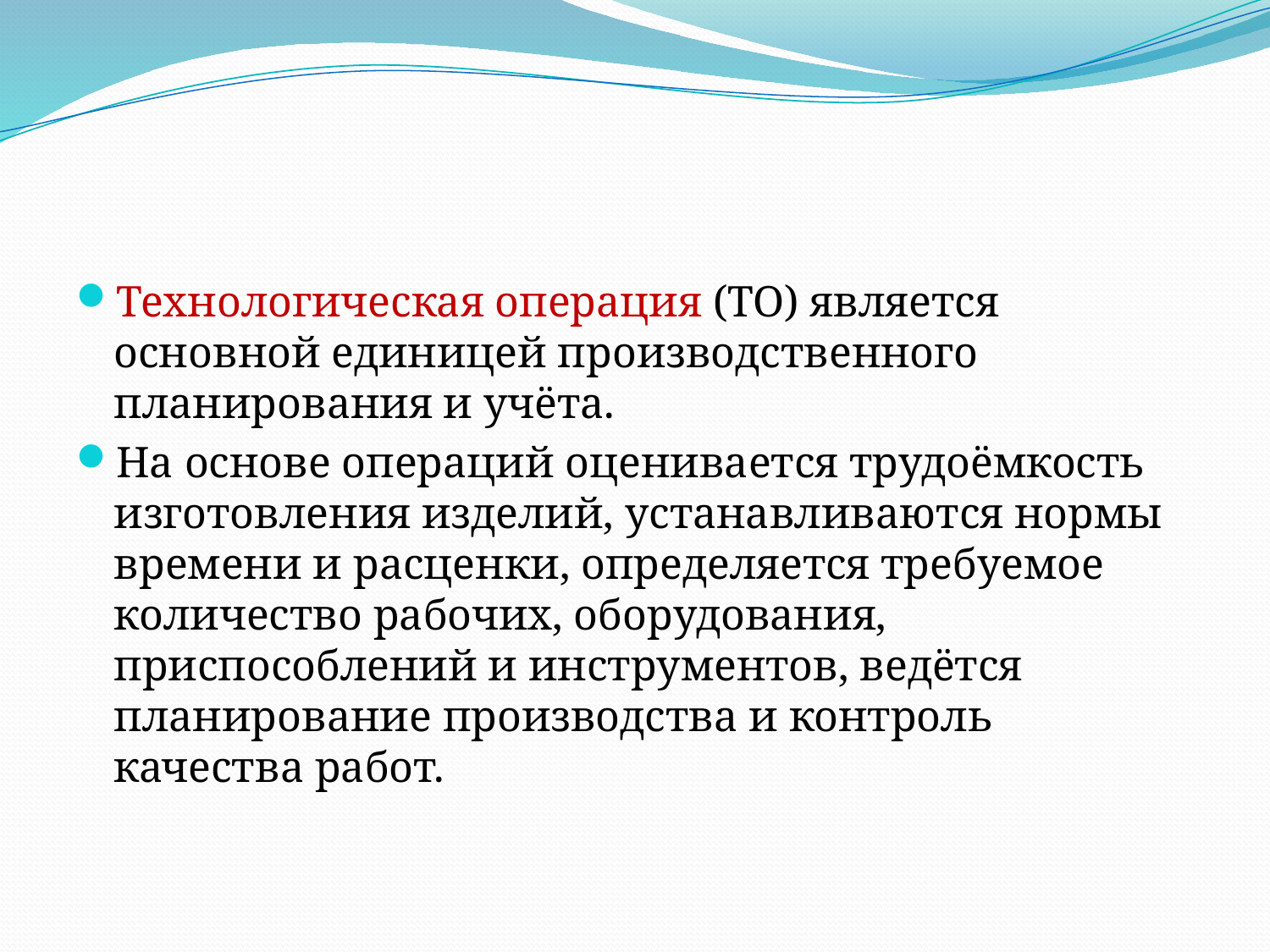

Технологическая операция (ТО) является основной единицей производственного планирования и учёта.
На основе операций оценивается трудоёмкость изготовления изделий, устанавливаются нормы времени и расценки, определяется требуемое количество рабочих, оборудования, приспособлений и инструментов, ведётся планирование производства и контроль качества работ.